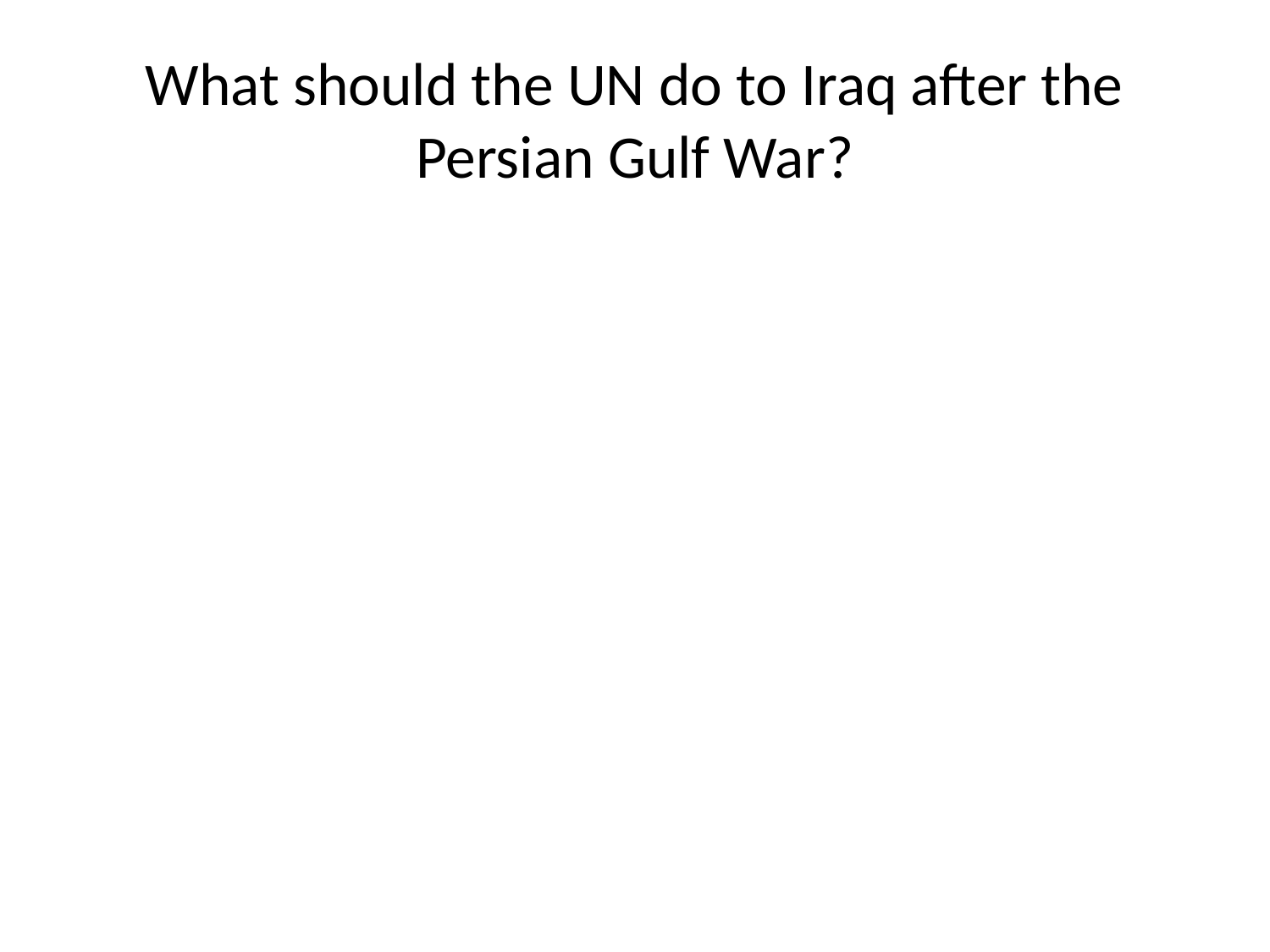

# What should the UN do to Iraq after the Persian Gulf War?